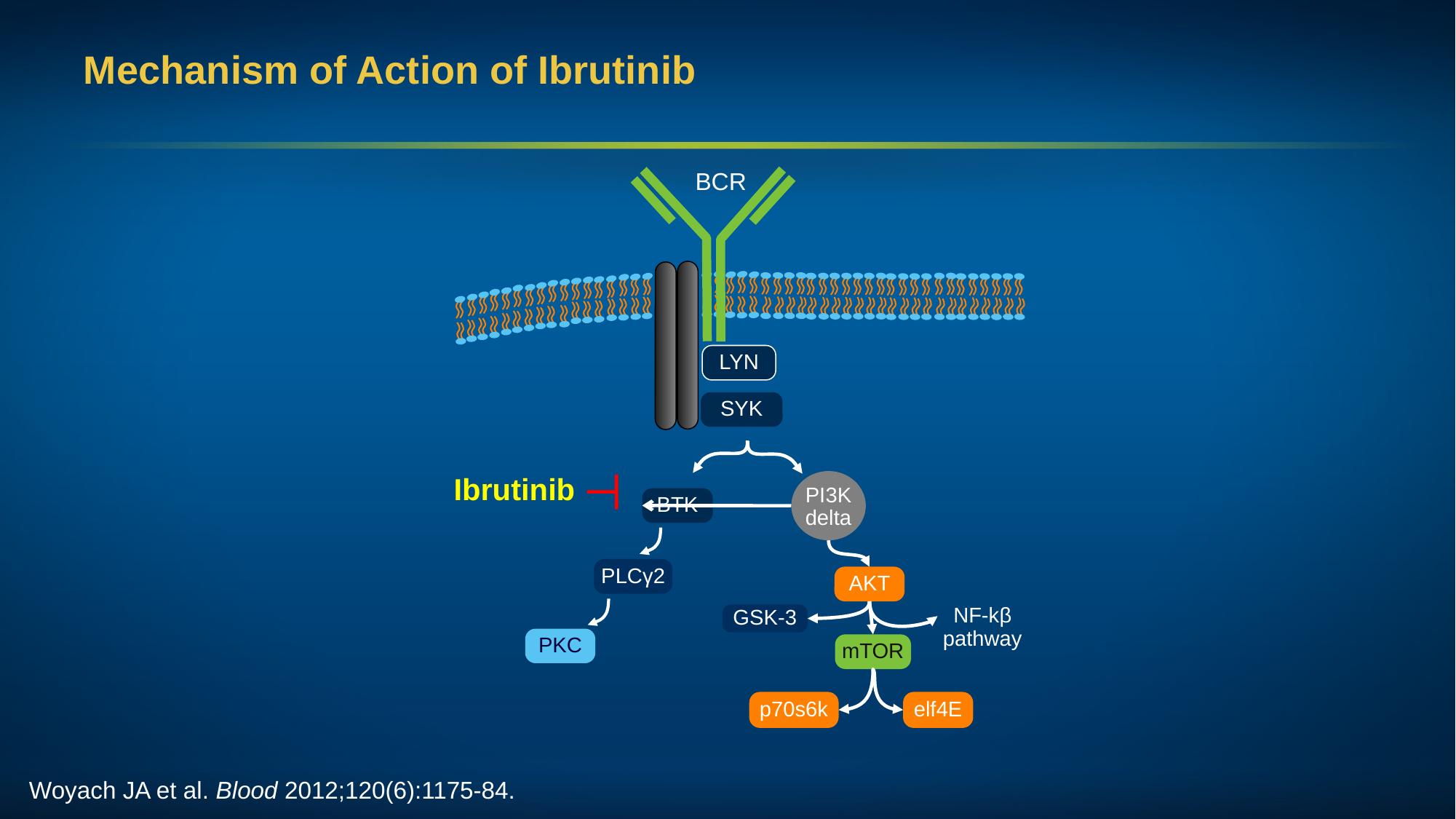

# Mechanism of Action of Ibrutinib
BCR

LYN
SYK

┬
Ibrutinib
PI3K
delta
BTK

PLCγ2
AKT

GSK-3
NF-kβ
pathway
PKC
mTOR
p70s6k
elf4E
Woyach JA et al. Blood 2012;120(6):1175-84.